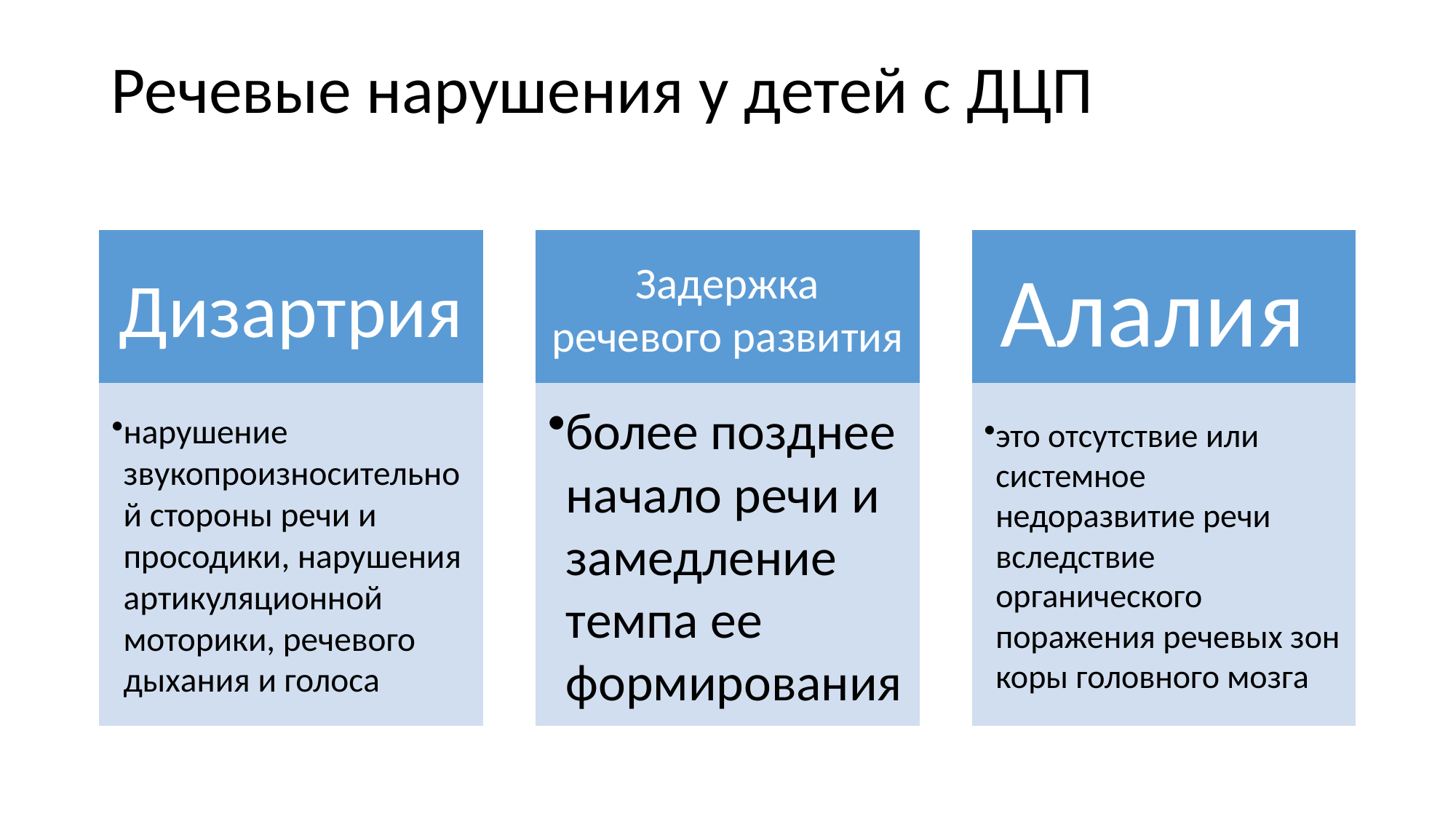

# Речевые нарушения у детей с ДЦП
Задержка речевого развития
более позднее начало речи и замедление темпа ее формирования
Алалия
это отсутствие или системное недоразвитие речи вследствие органического поражения речевых зон коры головного мозга
нарушение звукопроизносительной стороны речи и просодики, нарушения артикуляционной моторики, речевого дыхания и голоса
Дизартрия